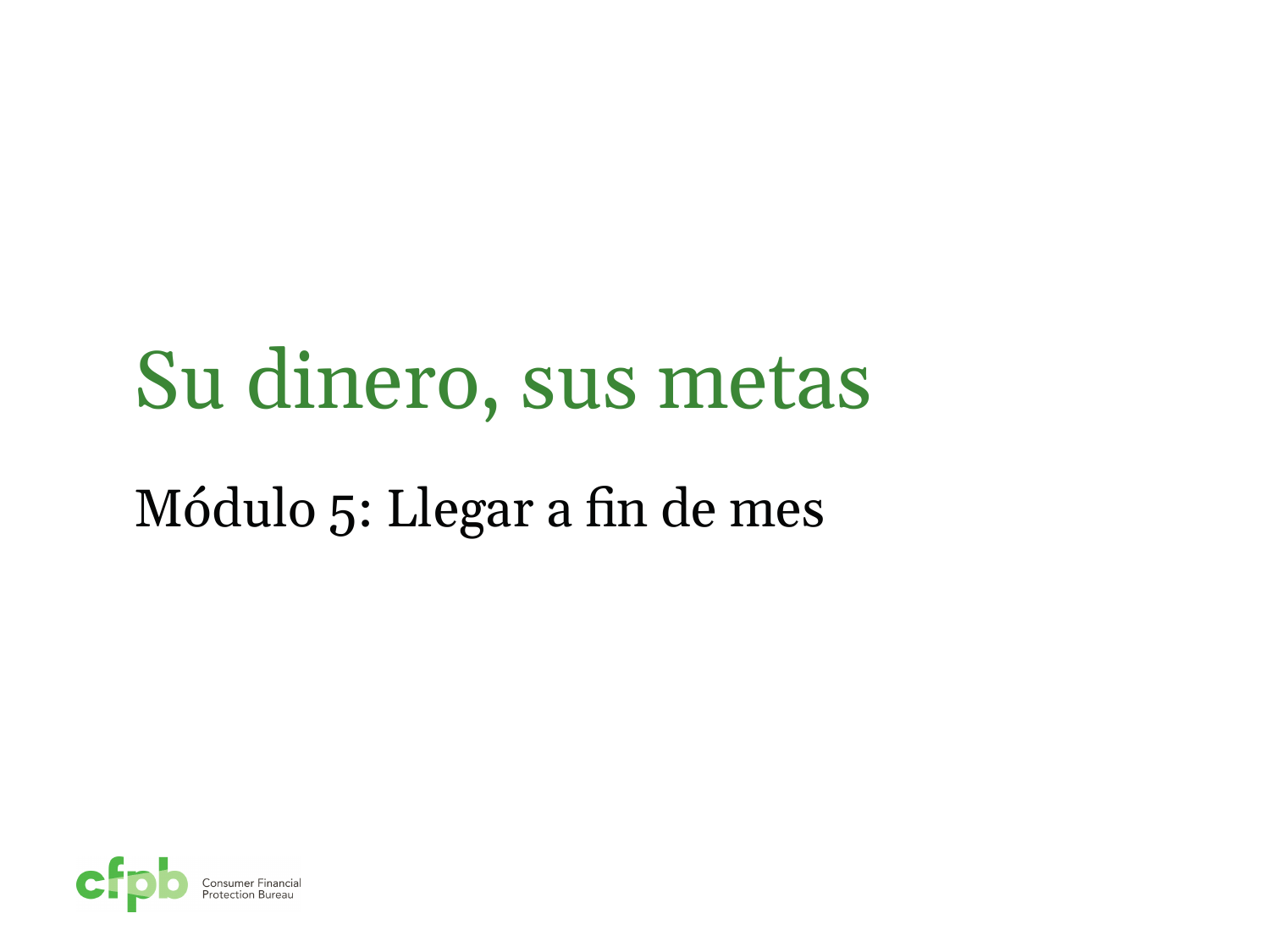

# Su dinero, sus metas
Módulo 5: Llegar a fin de mes